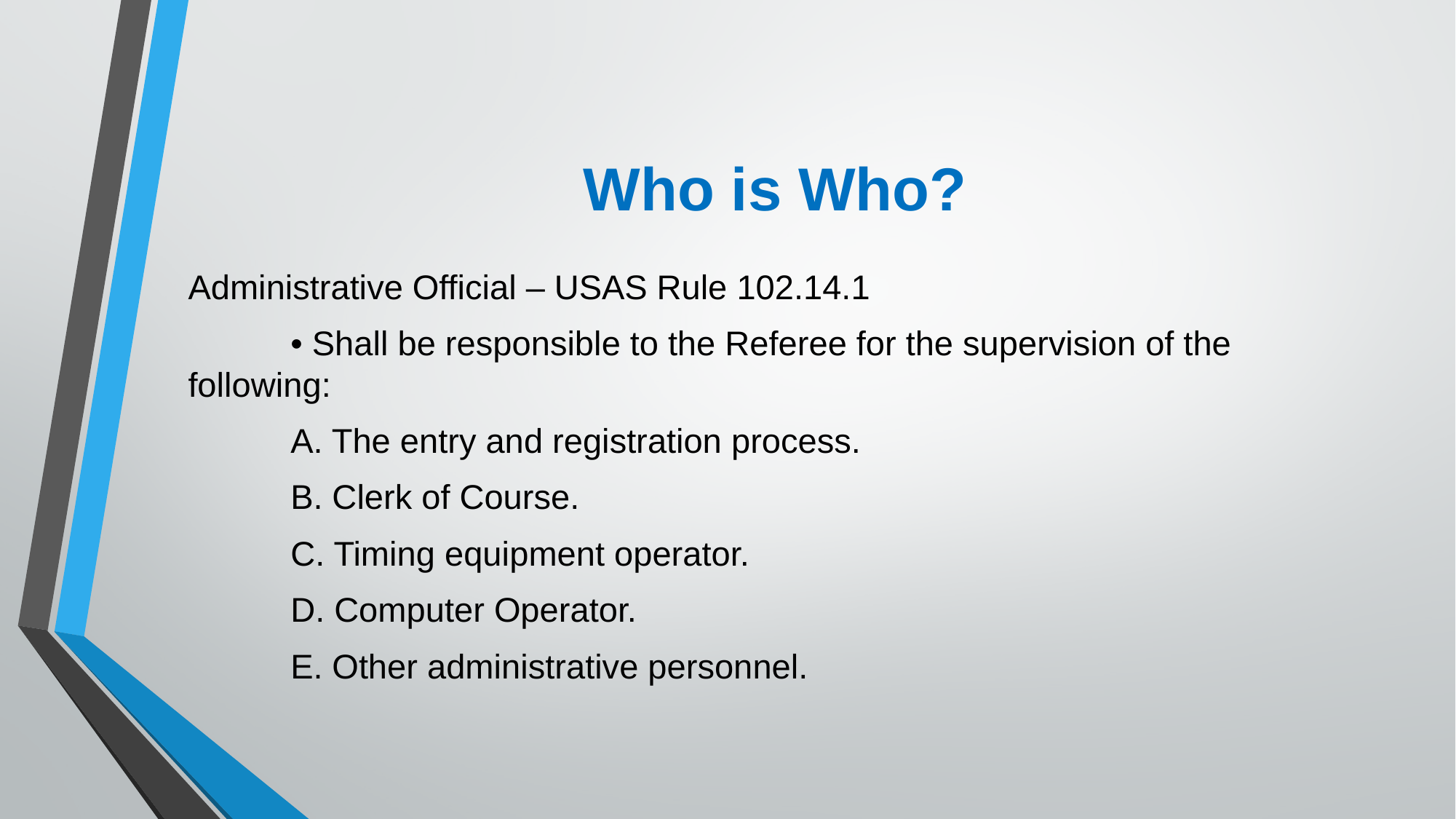

# Who is Who?
Administrative Official – USAS Rule 102.14.1
	• Shall be responsible to the Referee for the supervision of the following:
		A. The entry and registration process.
		B. Clerk of Course.
		C. Timing equipment operator.
		D. Computer Operator.
		E. Other administrative personnel.